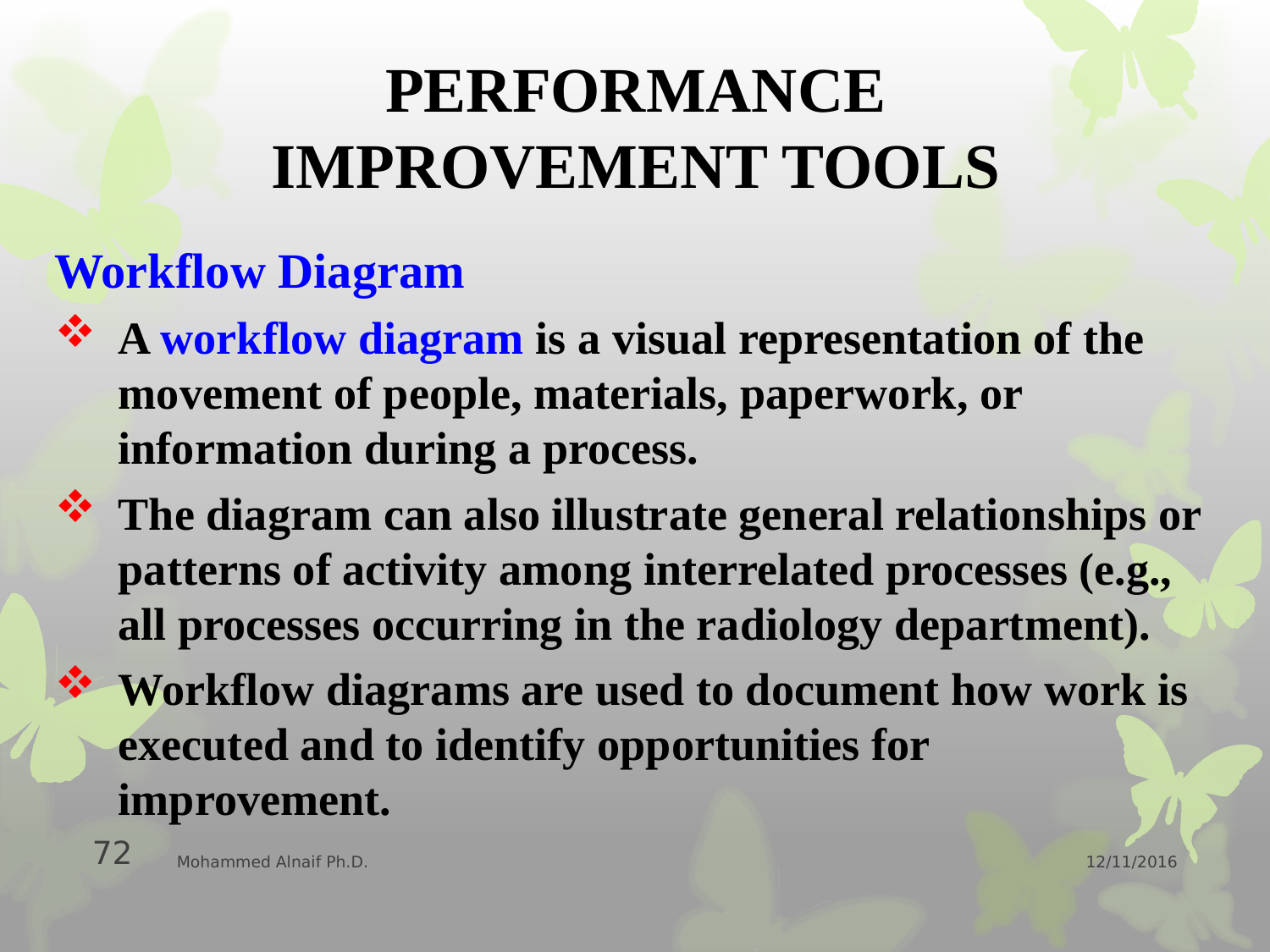

PERFORMANCE IMPROVEMENT TOOLS
Workflow Diagram
A workflow diagram is a visual representation of the movement of people, materials, paperwork, or information during a process.
The diagram can also illustrate general relationships or patterns of activity among interrelated processes (e.g., all processes occurring in the radiology department).
Workflow diagrams are used to document how work is executed and to identify opportunities for improvement.
72
Mohammed Alnaif Ph.D.
12/11/2016